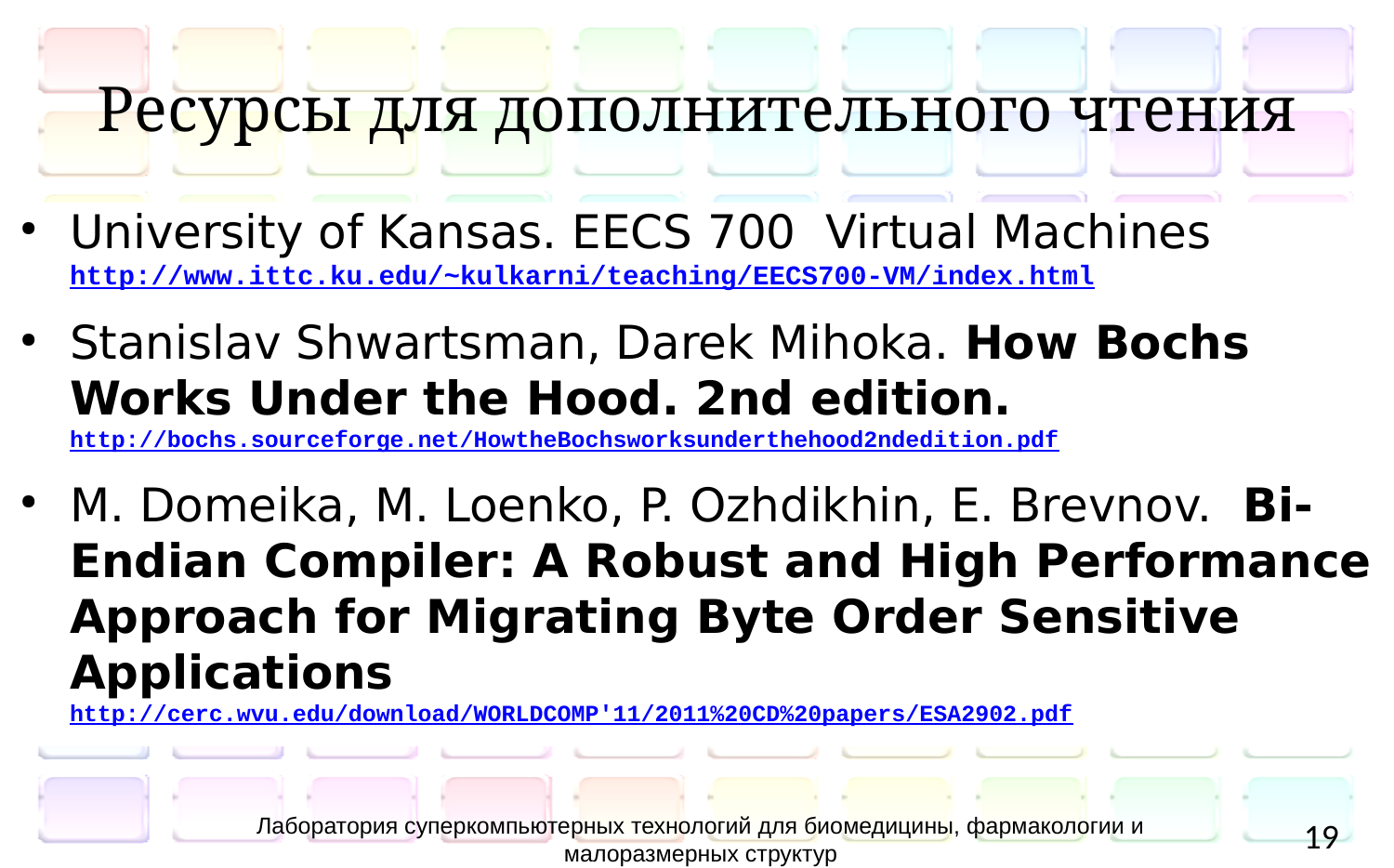

# Ресурсы для дополнительного чтения
University of Kansas. EECS 700  Virtual Machines http://www.ittc.ku.edu/~kulkarni/teaching/EECS700-VM/index.html
Stanislav Shwartsman, Darek Mihoka. How Bochs Works Under the Hood. 2nd edition.  http://bochs.sourceforge.net/HowtheBochsworksunderthehood2ndedition.pdf
M. Domeika, M. Loenko, P. Ozhdikhin, E. Brevnov.  Bi-Endian Compiler: A Robust and High Performance Approach for Migrating Byte Order Sensitive Applications http://cerc.wvu.edu/download/WORLDCOMP'11/2011%20CD%20papers/ESA2902.pdf
Лаборатория суперкомпьютерных технологий для биомедицины, фармакологии и малоразмерных структур
19